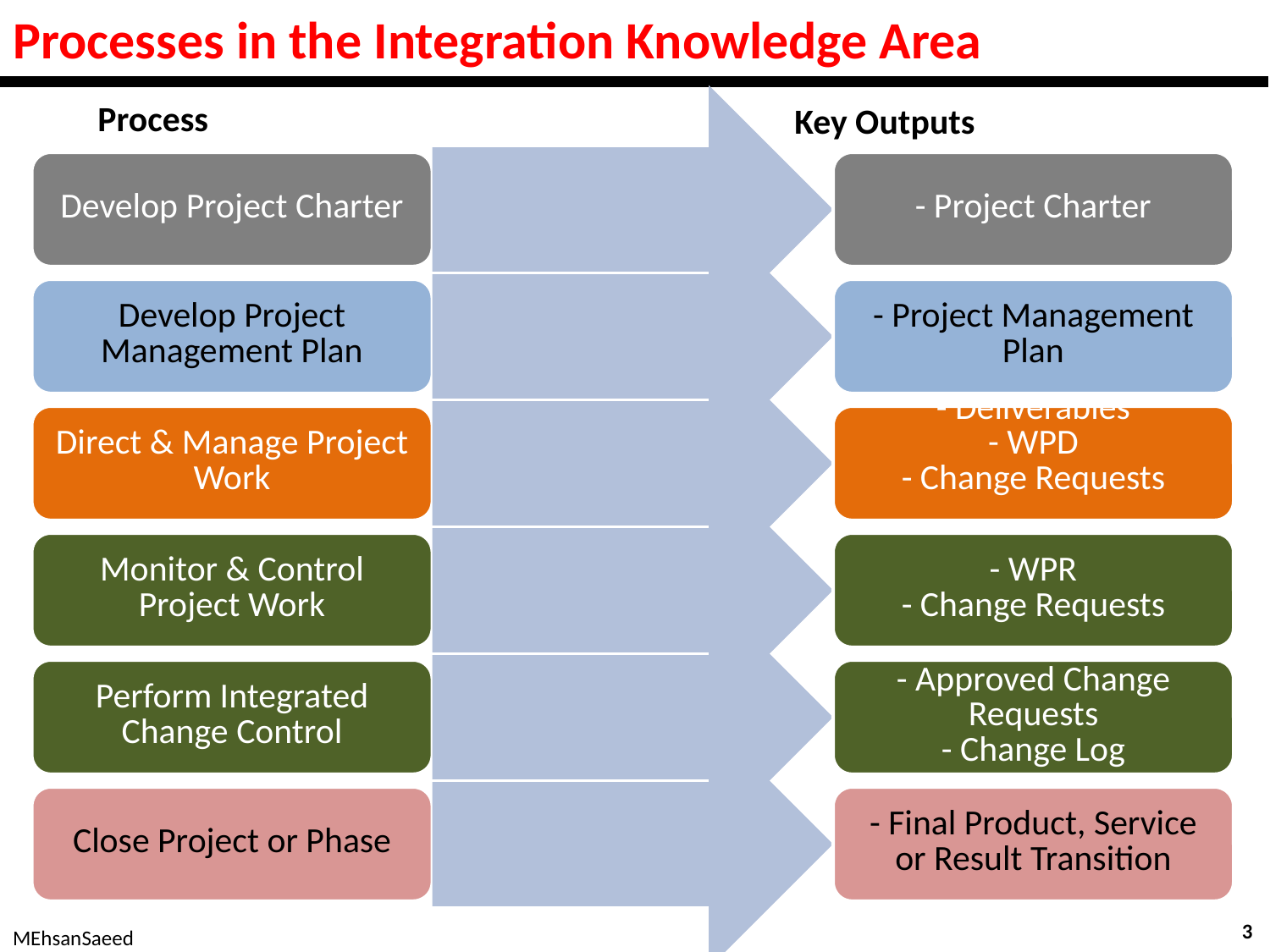

# Processes in the Integration Knowledge Area
Process
Key Outputs
Develop Project Charter
- Project Charter
Develop Project Management Plan
- Project Management Plan
Direct & Manage Project Work
- Deliverables
- WPD
- Change Requests
Monitor & Control Project Work
- WPR
- Change Requests
Perform Integrated Change Control
- Approved Change Requests
- Change Log
Close Project or Phase
- Final Product, Service or Result Transition
3
MEhsanSaeed